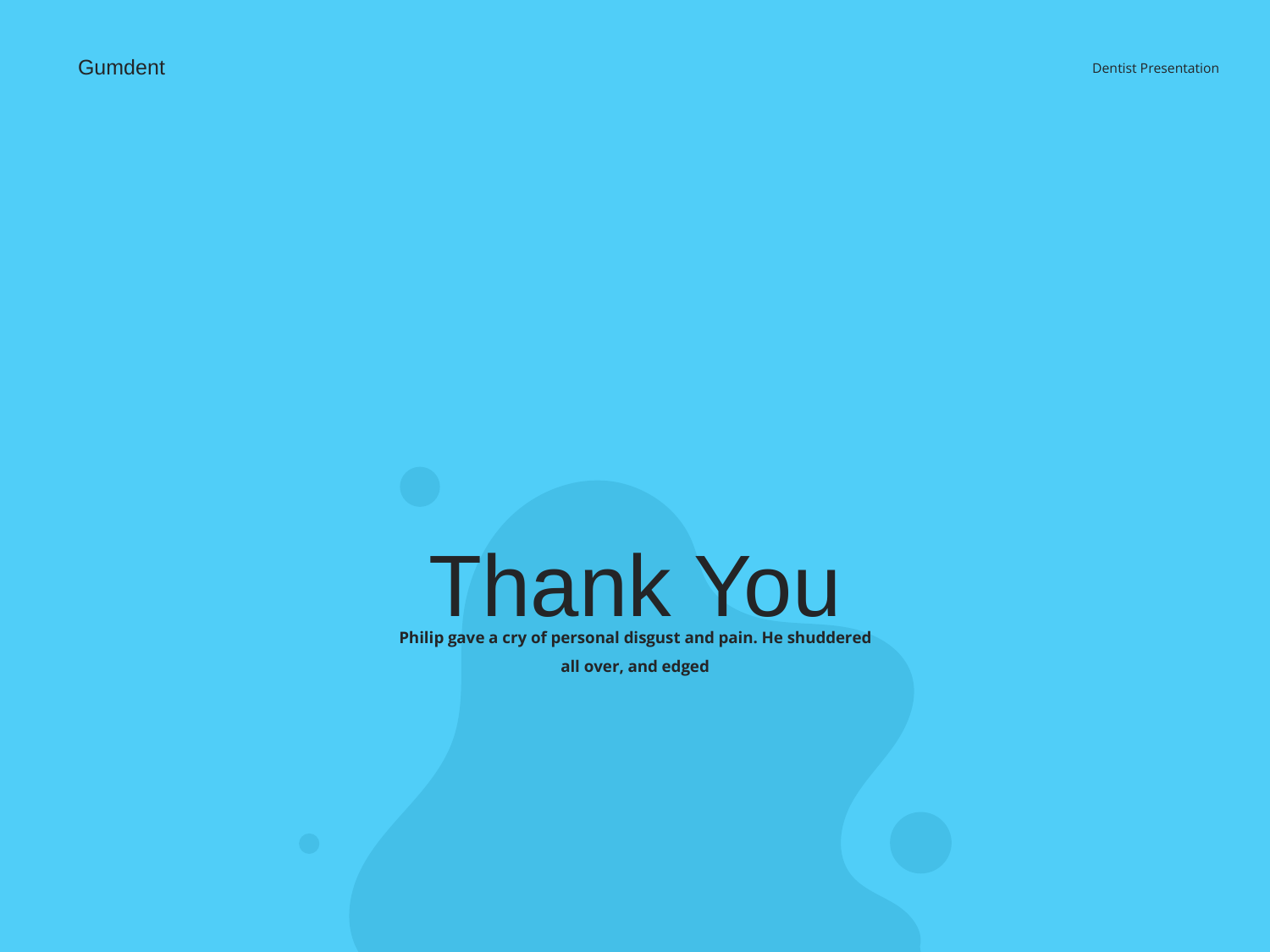

# Thank You
Philip gave a cry of personal disgust and pain. He shuddered all over, and edged